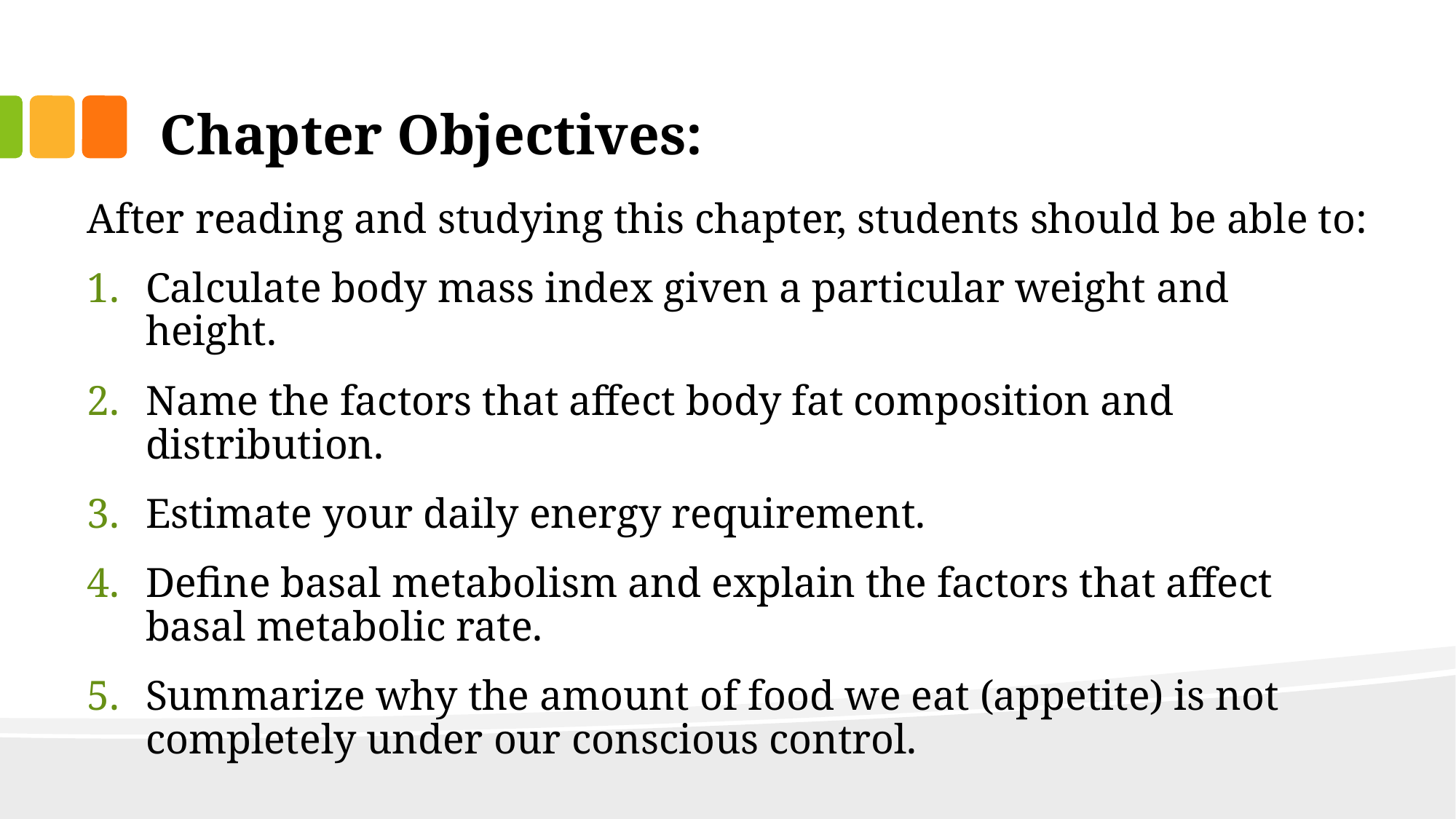

# Chapter Objectives:
After reading and studying this chapter, students should be able to:
Calculate body mass index given a particular weight and height.
Name the factors that affect body fat composition and distribution.
Estimate your daily energy requirement.
Define basal metabolism and explain the factors that affect basal metabolic rate.
Summarize why the amount of food we eat (appetite) is not completely under our conscious control.